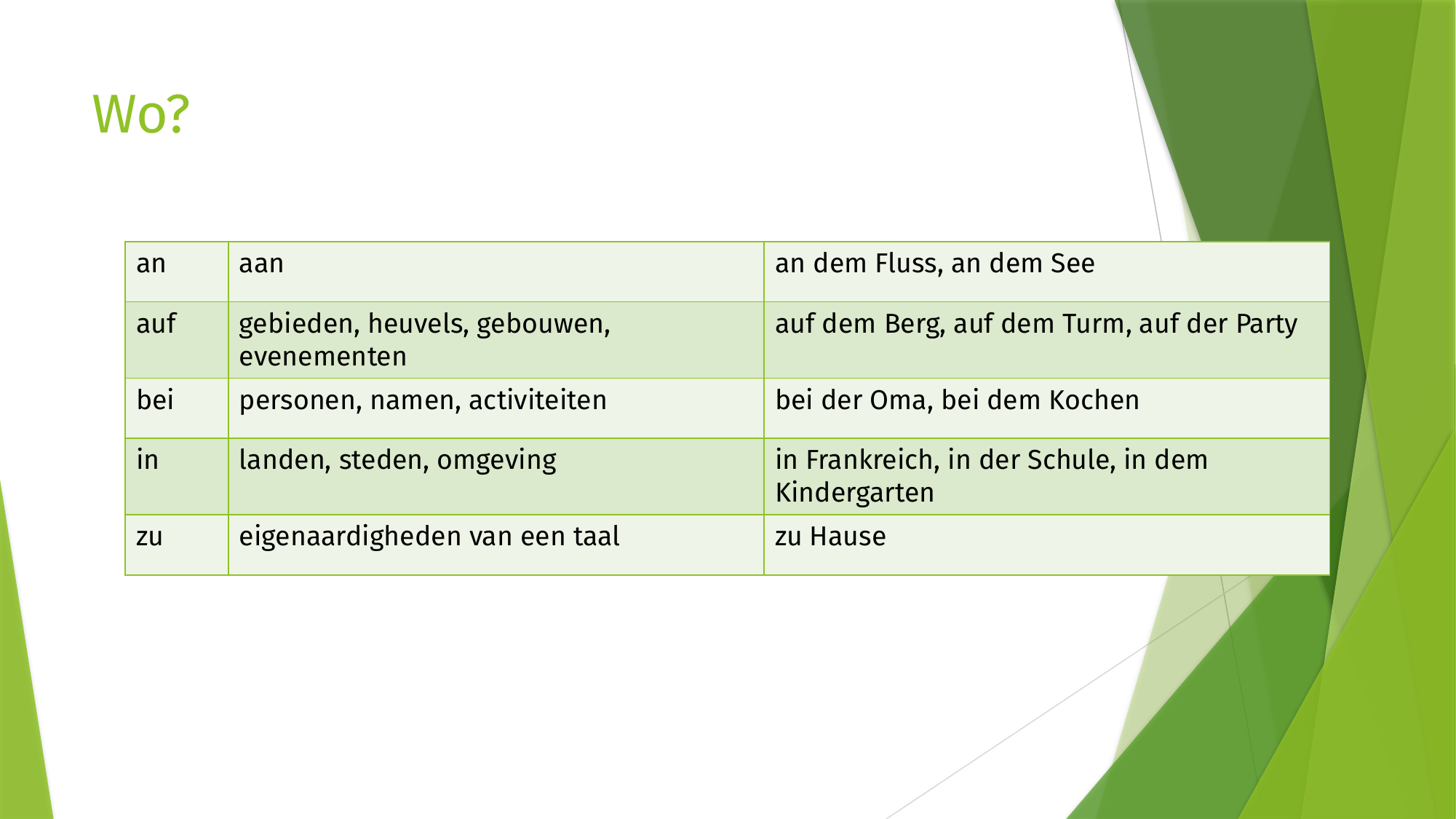

# Wo?
| an | aan | an dem Fluss, an dem See |
| --- | --- | --- |
| auf | gebieden, heuvels, gebouwen, evenementen | auf dem Berg, auf dem Turm, auf der Party |
| bei | personen, namen, activiteiten | bei der Oma, bei dem Kochen |
| in | landen, steden, omgeving | in Frankreich, in der Schule, in dem Kindergarten |
| zu | eigenaardigheden van een taal | zu Hause |